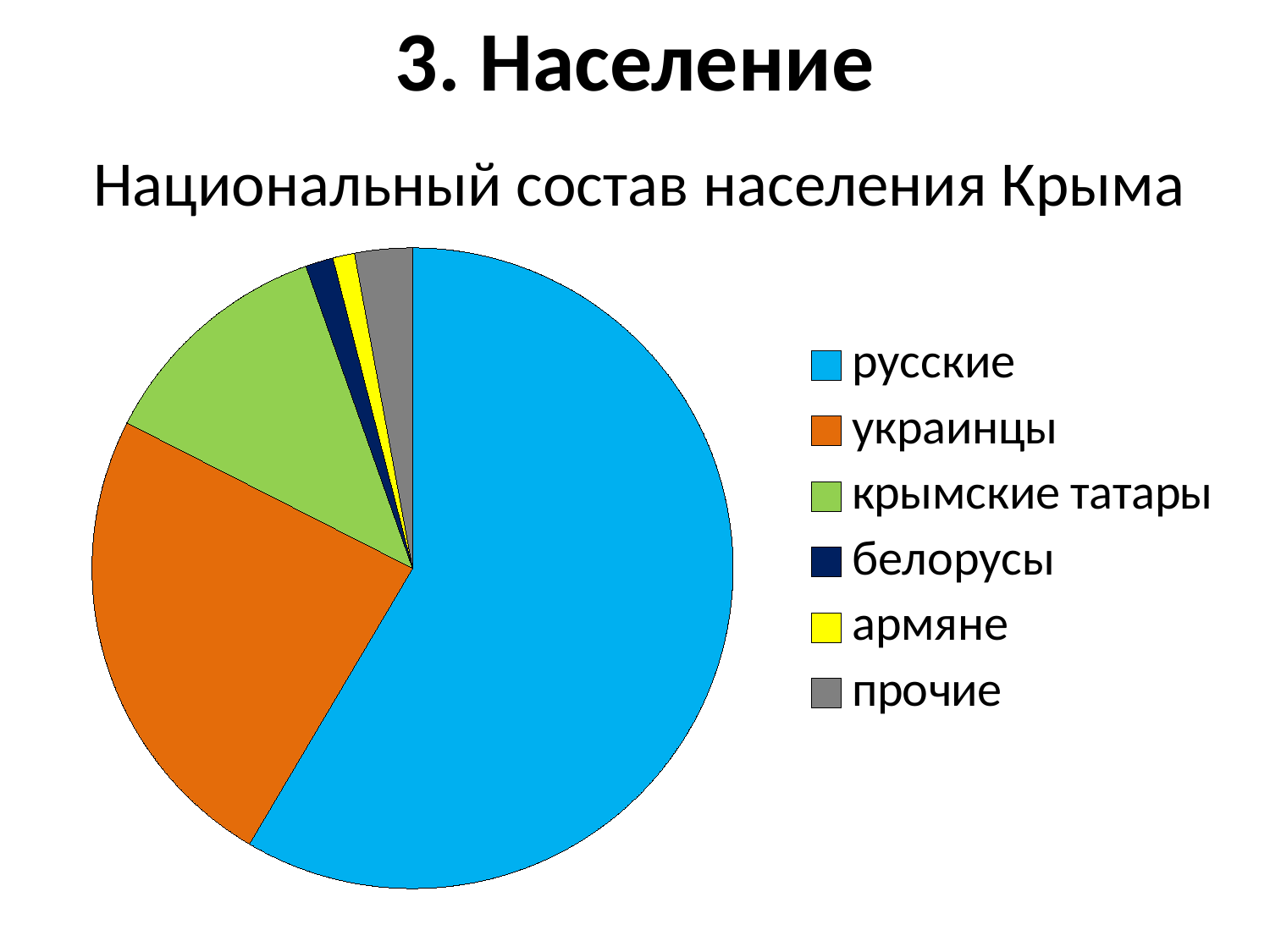

3. Население
Национальный состав населения Крыма

### Chart

| Category | Национальный состав населения Крыма |
|---|---|
| русские | 58.5 |
| украинцы | 24.0 |
| крымские татары | 12.1 |
| белорусы | 1.4 |
| армяне | 1.1 |
| прочие | 2.9 |